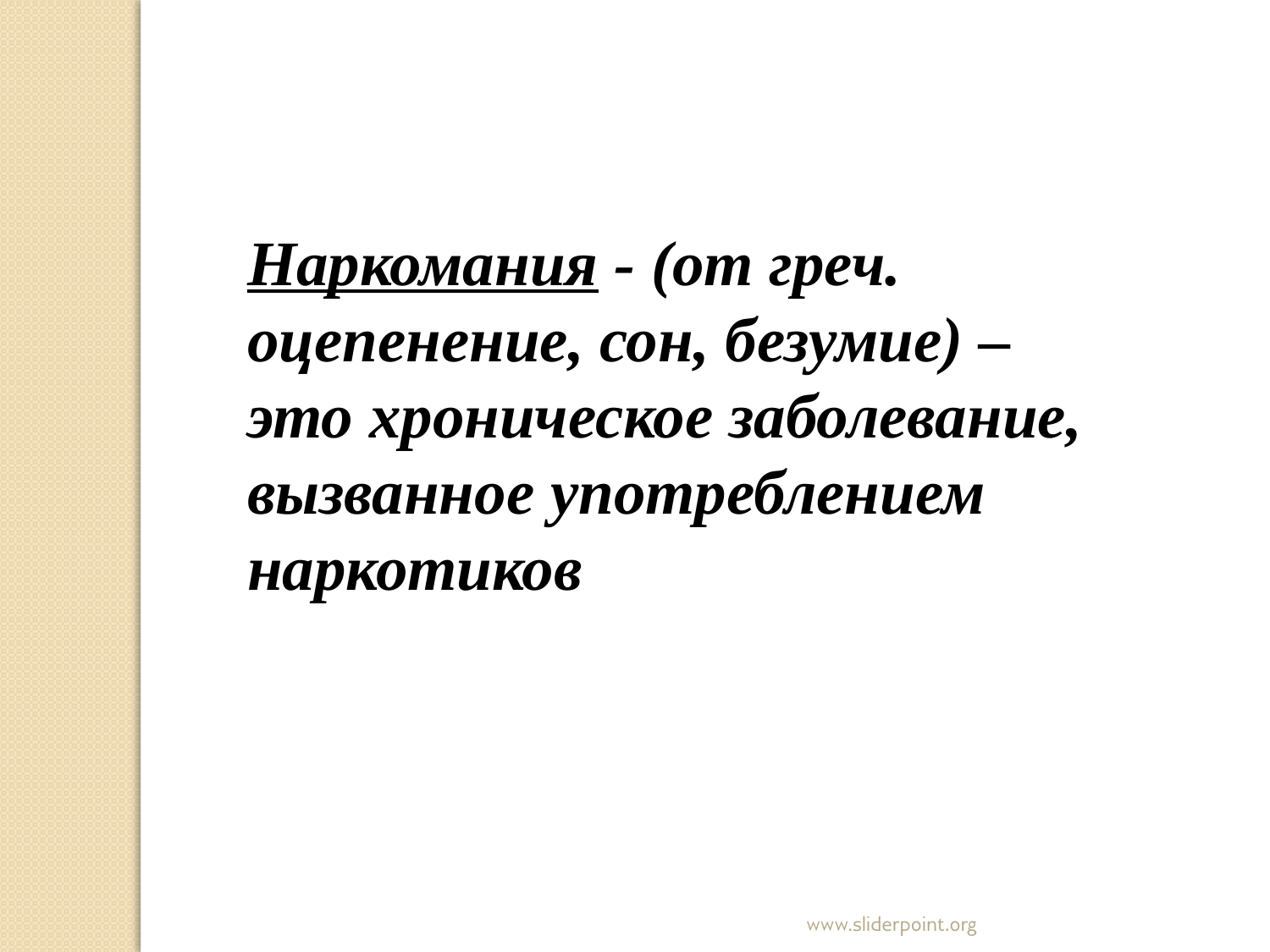

Наркомания - (от греч. оцепенение, сон, безумие) – это хроническое заболевание, вызванное употреблением наркотиков
www.sliderpoint.org